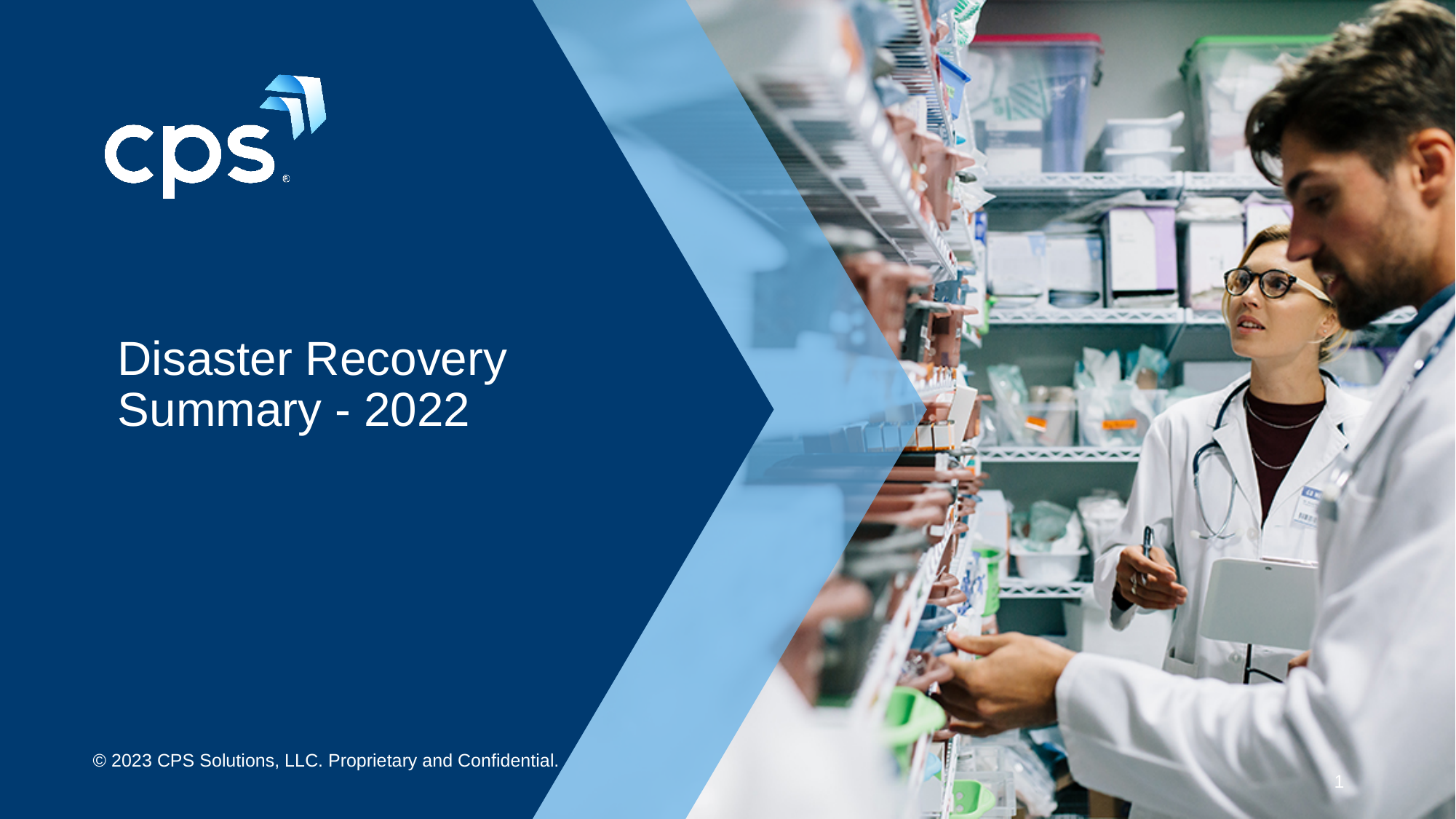

# Disaster Recovery Summary - 2022
© 2023 CPS Solutions, LLC. Proprietary and Confidential.
1